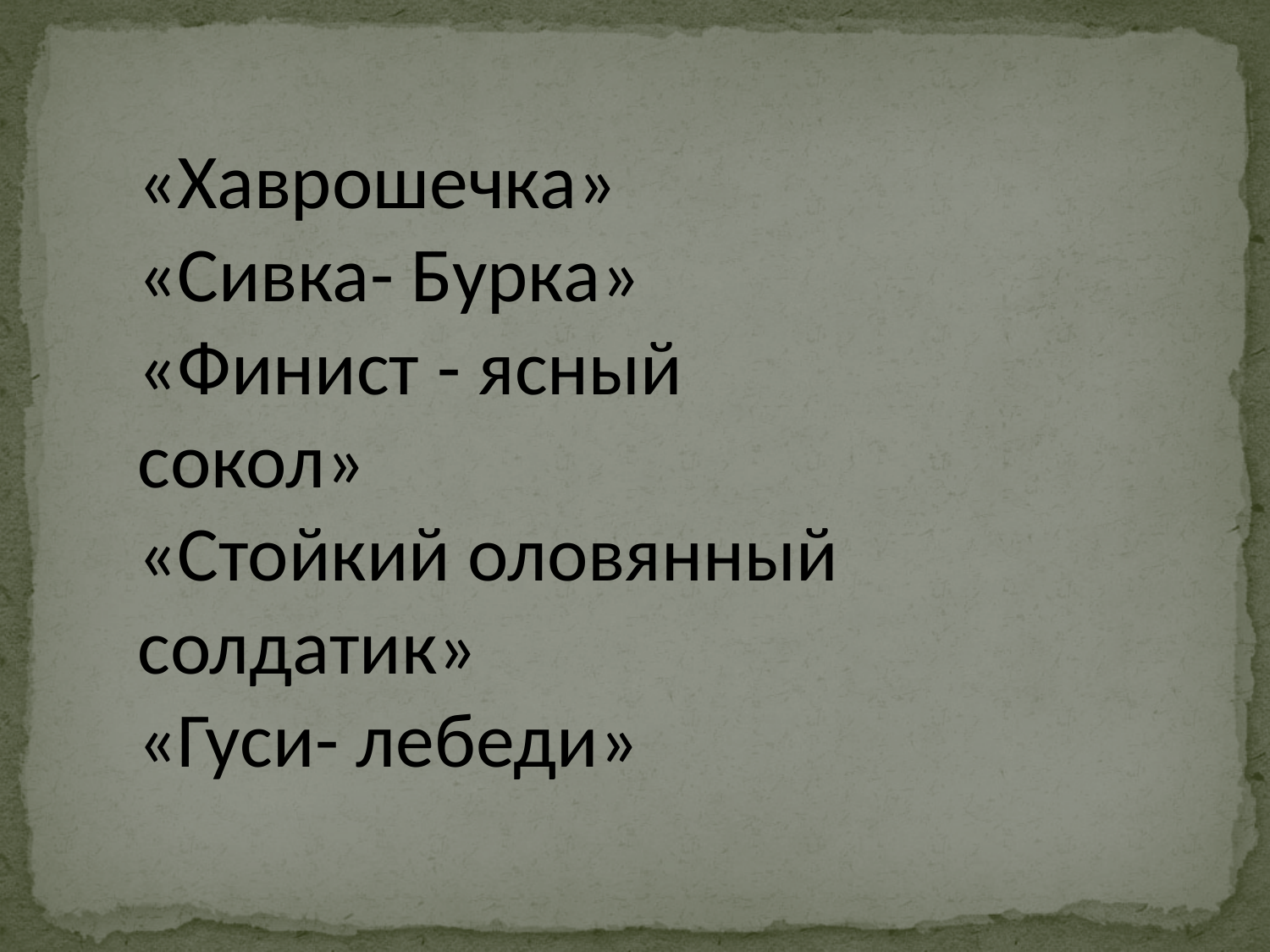

«Хаврошечка»
«Сивка- Бурка»
«Финист - ясный сокол»
«Стойкий оловянный солдатик»
«Гуси- лебеди»